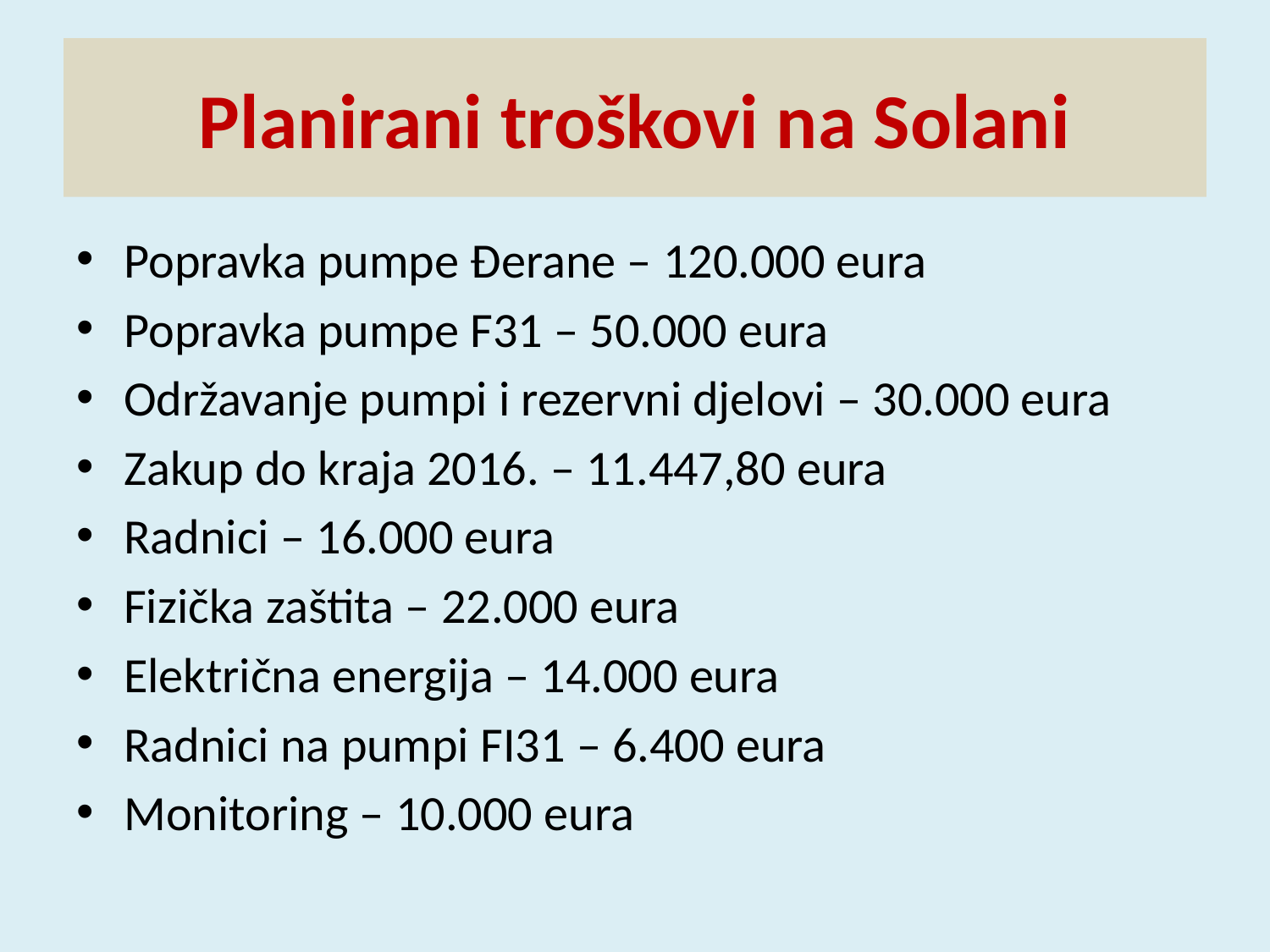

# Planirani troškovi na Solani
Popravka pumpe Đerane – 120.000 eura
Popravka pumpe F31 – 50.000 eura
Održavanje pumpi i rezervni djelovi – 30.000 eura
Zakup do kraja 2016. – 11.447,80 eura
Radnici – 16.000 eura
Fizička zaštita – 22.000 eura
Električna energija – 14.000 eura
Radnici na pumpi FI31 – 6.400 eura
Monitoring – 10.000 eura